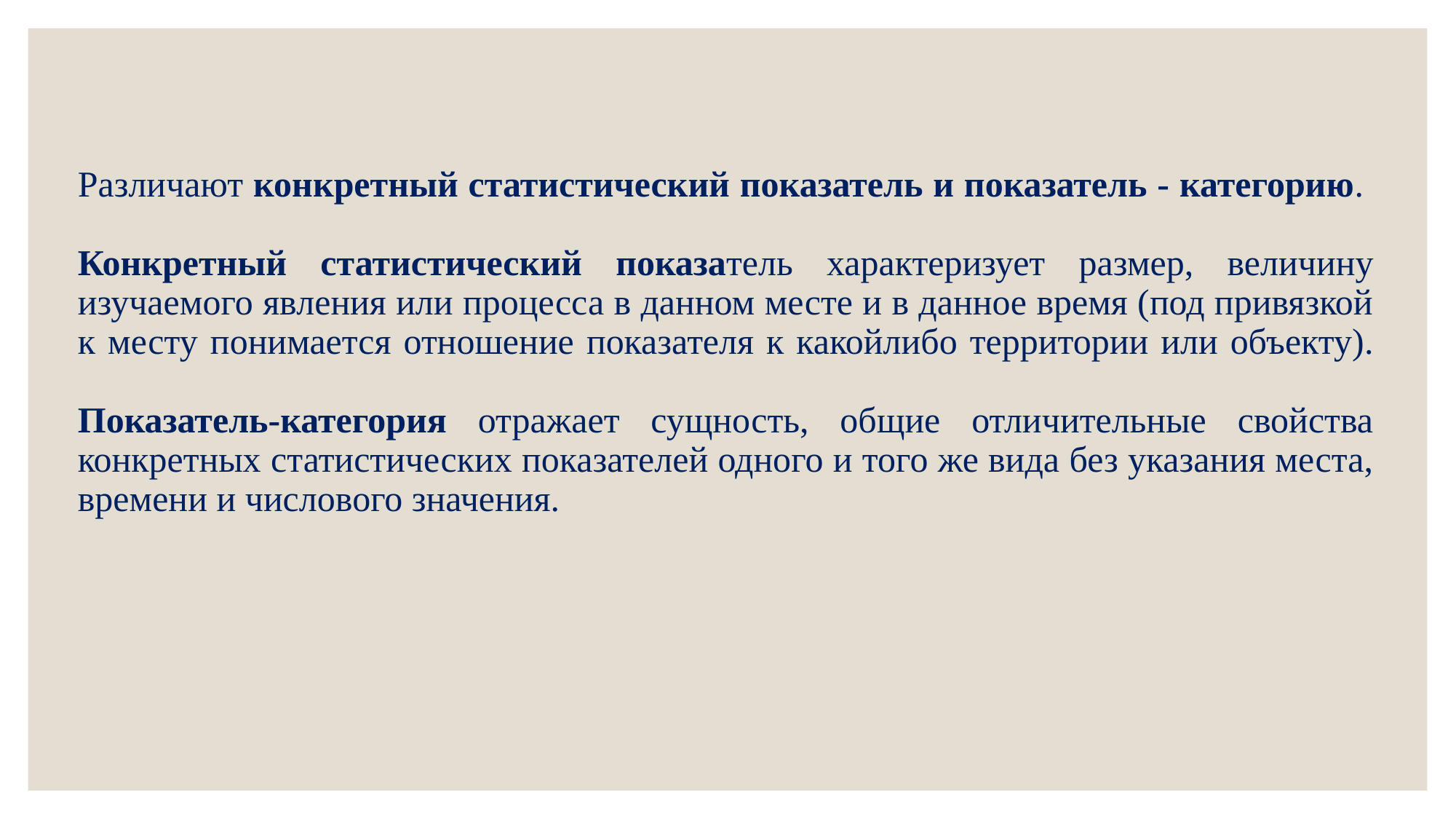

Различают конкретный статистический показатель и показатель - категорию.
Конкретный статистический показатель характеризует размер, величину изучаемого явления или процесса в данном месте и в данное время (под привязкой к месту понимается отношение показателя к какойлибо территории или объекту).
Показатель-категория отражает сущность, общие отличительные свойства конкретных статистических показателей одного и того же вида без указания места, времени и числового значения.